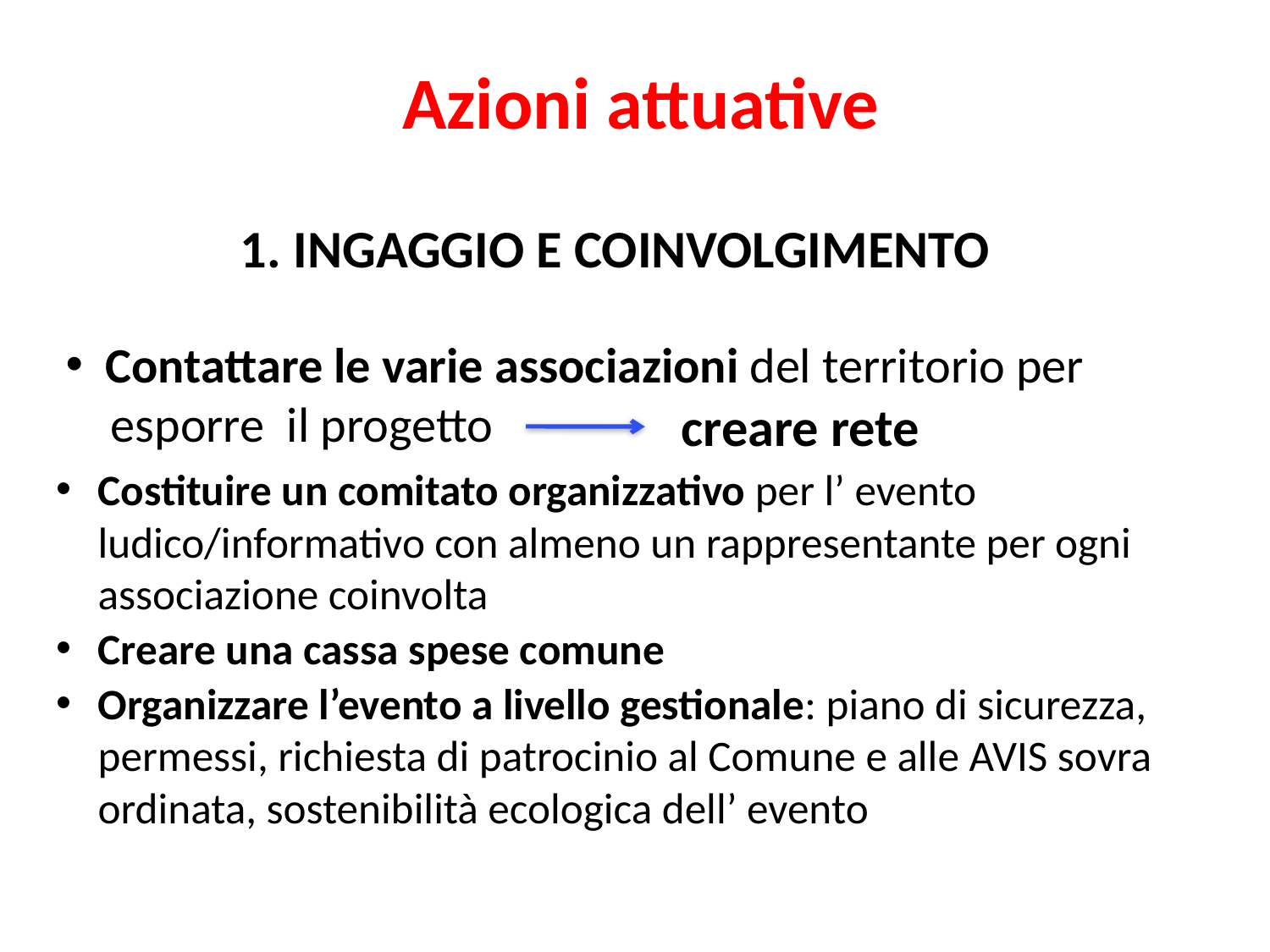

# Azioni attuative
1. INGAGGIO E COINVOLGIMENTO
  Contattare le varie associazioni del territorio per
    esporre  il progetto

creare rete
Costituire un comitato organizzativo per l’ evento ludico/informativo con almeno un rappresentante per ogni associazione coinvolta
Creare una cassa spese comune
Organizzare l’evento a livello gestionale: piano di sicurezza, permessi, richiesta di patrocinio al Comune e alle AVIS sovra ordinata, sostenibilità ecologica dell’ evento